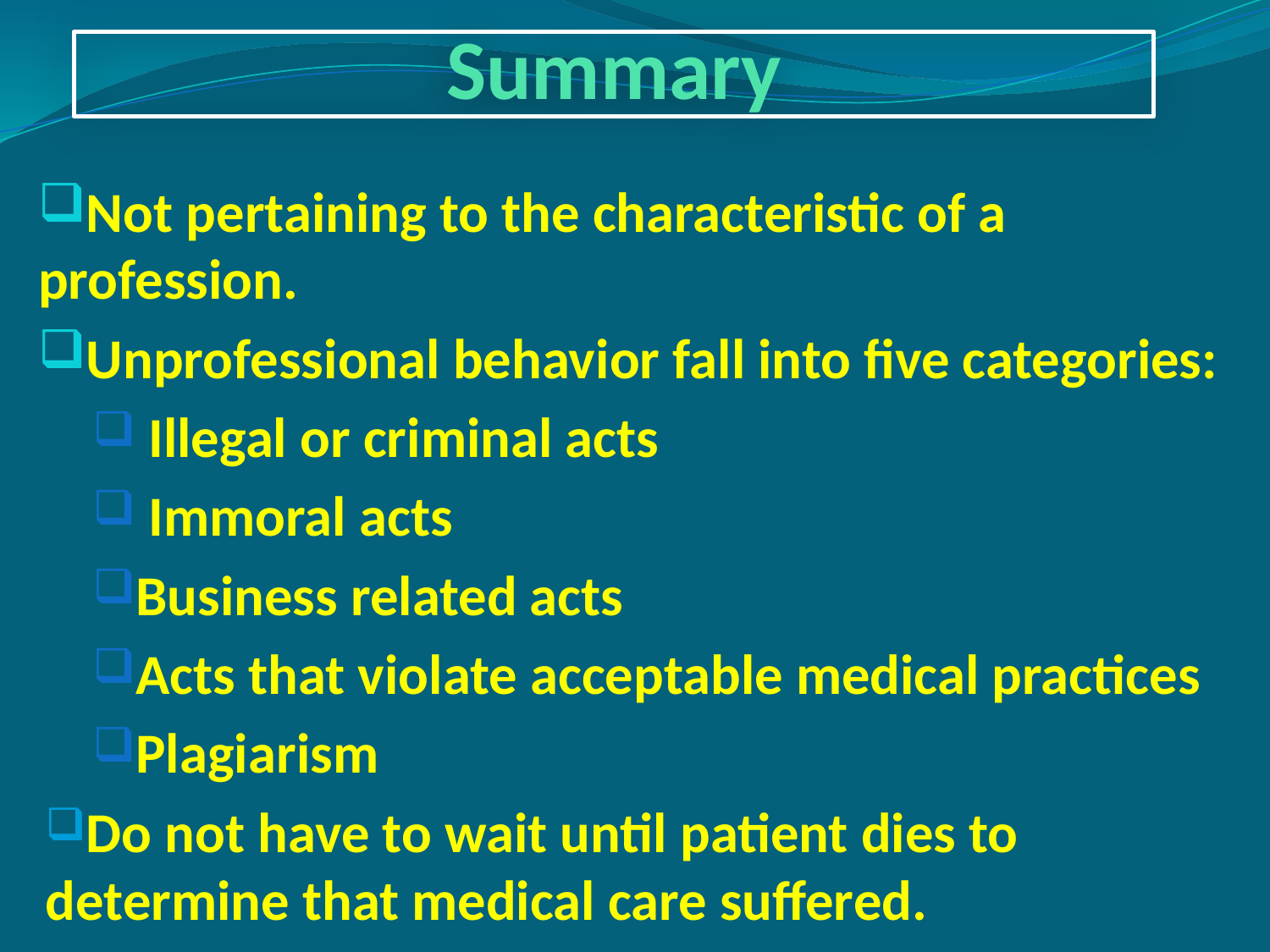

# Summary
Not pertaining to the characteristic of a profession.
Unprofessional behavior fall into five categories:
 Illegal or criminal acts
 Immoral acts
Business related acts
Acts that violate acceptable medical practices
Plagiarism
Do not have to wait until patient dies to determine that medical care suffered.